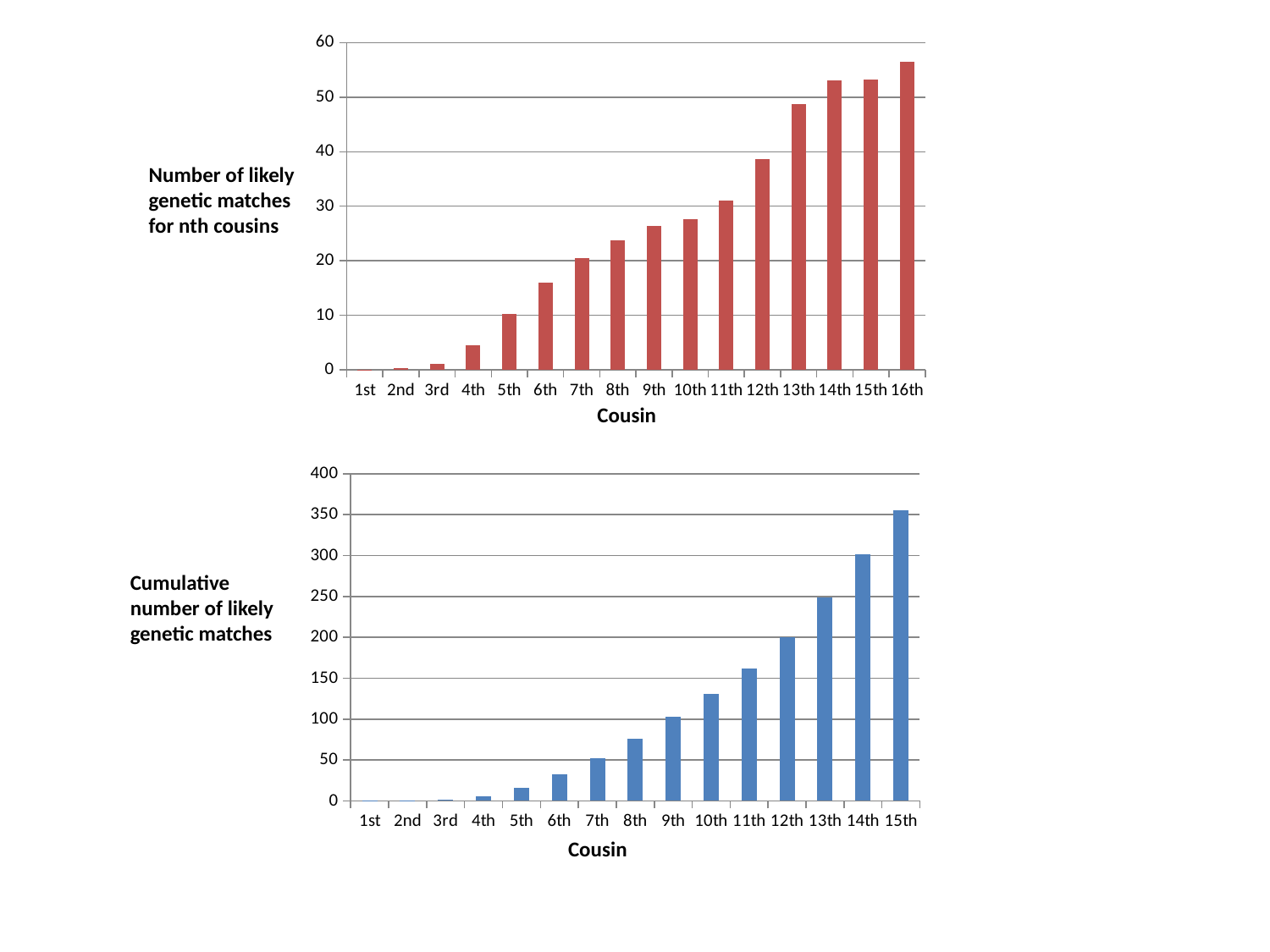

### Chart

| Category |  |
|---|---|
| 1st | 0.050769230769230775 |
| 2nd | 0.24042197153645478 |
| 3rd | 1.1676795048848163 |
| 4th | 4.468931662548942 |
| 5th | 10.193233861387514 |
| 6th | 16.05482240024068 |
| 7th | 20.502912395033054 |
| 8th | 23.76925638108592 |
| 9th | 26.396849047590468 |
| 10th | 27.64956076612176 |
| 11th | 30.970609200819325 |
| 12th | 38.6301350280952 |
| 13th | 48.7814880981628 |
| 14th | 53.024101952817 |
| 15th | 53.20262666350695 |
| 16th | 56.4308314240596 |
Number of likely genetic matches
for nth cousins
Cousin

### Chart

| Category |  |
|---|---|
| 1st | 0.050769230769230775 |
| 2nd | 0.29119120230568557 |
| 3rd | 1.4588707071905018 |
| 4th | 5.927802369739444 |
| 5th | 16.121036231126958 |
| 6th | 32.17585863136764 |
| 7th | 52.678771026400696 |
| 8th | 76.44802740748662 |
| 9th | 102.84487645507708 |
| 10th | 130.49443722119884 |
| 11th | 161.46504642201816 |
| 12th | 200.09518145011336 |
| 13th | 248.87666954827614 |
| 14th | 301.9007715010931 |
| 15th | 355.1033981646001 |
Cumulative number of likely genetic matches
Cousin